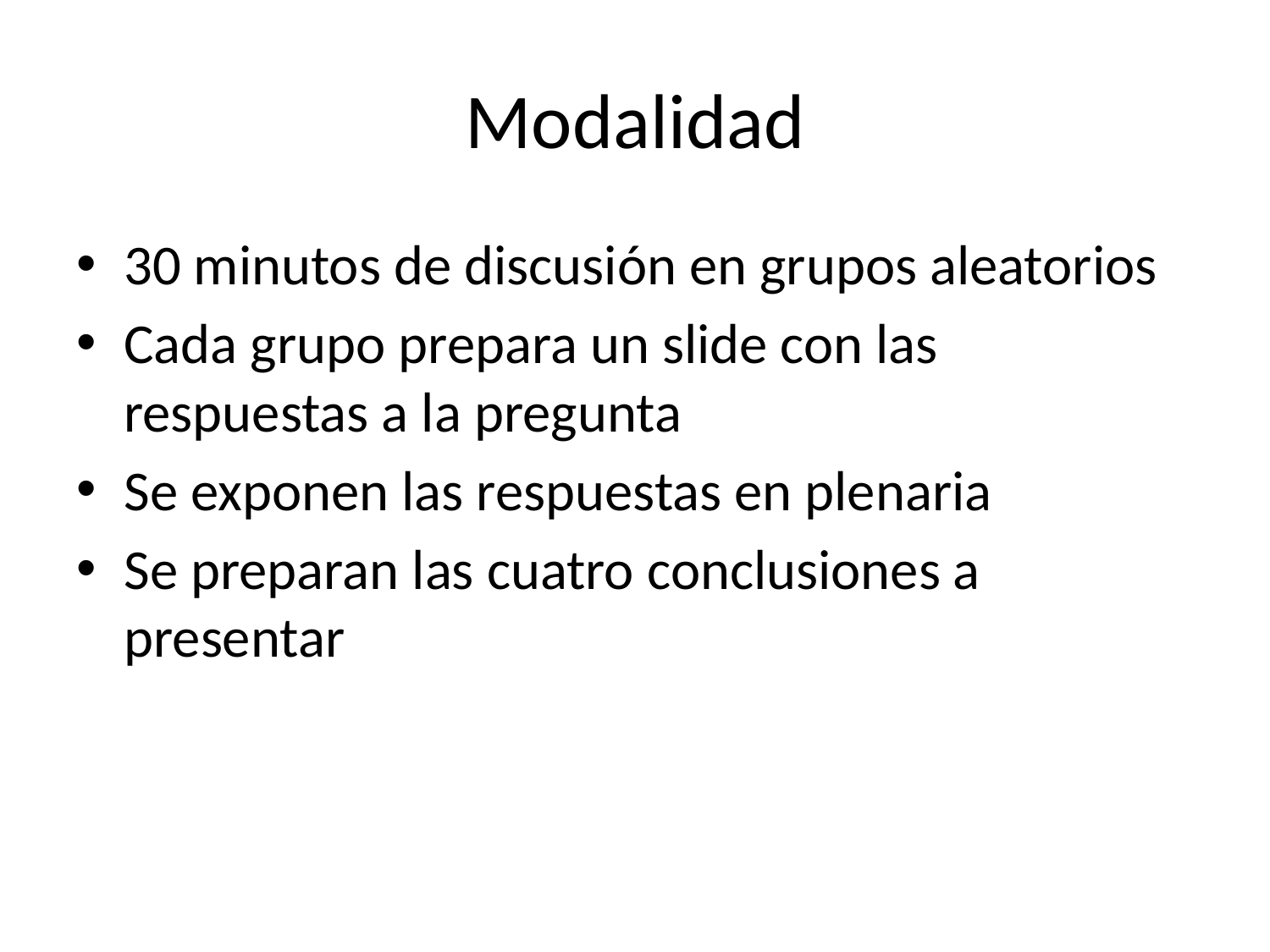

# Modalidad
30 minutos de discusión en grupos aleatorios
Cada grupo prepara un slide con las respuestas a la pregunta
Se exponen las respuestas en plenaria
Se preparan las cuatro conclusiones a presentar